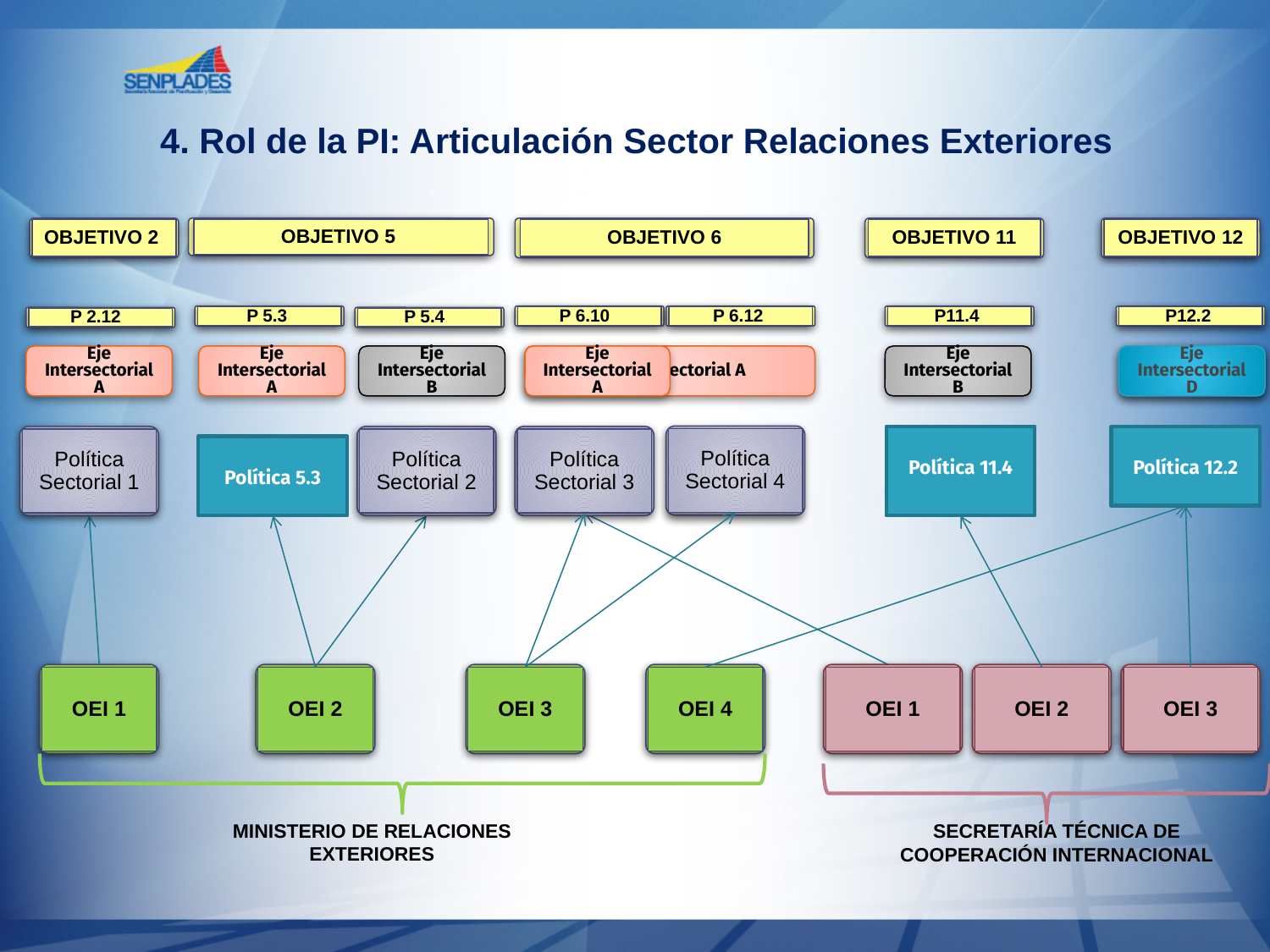

4. Rol de la PI: Articulación Sector Relaciones Exteriores

OBJETIVO 5

OBJETIVO 6

OBJETIVO 2

OBJETIVO 11

OBJETIVO 12

P 5.3

P 6.12

P11.4

P12.2

P 6.10

P 2.12

P 5.4
Eje Intersectorial A
Eje Intersectorial A
Eje Intersectorial B
Eje Intersectorial A
Eje Intersectorial A
Eje Intersectorial B
Eje Intersectorial D
Eje Intersectorial D

Política Sectorial 4

Política Sectorial 1

Política Sectorial 2

Política Sectorial 3

Política 11.4

Política 12.2

Política 5.3

OEI 1

OEI 2

OEI 3

OEI 4

OEI 1

OEI 2

OEI 3
MINISTERIO DE RELACIONES EXTERIORES
SECRETARÍA TÉCNICA DE COOPERACIÓN INTERNACIONAL